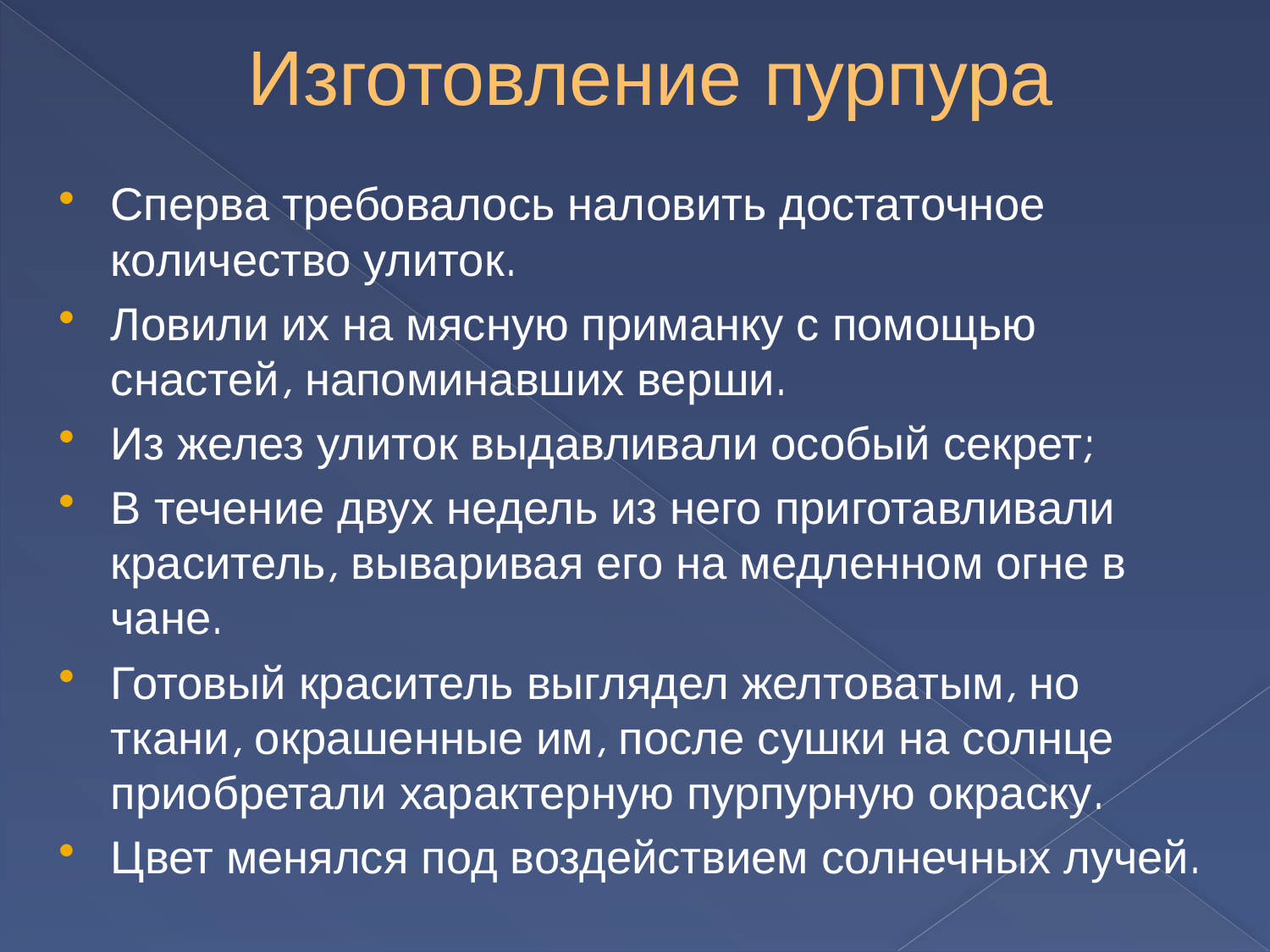

# Изготовление пурпура
Сперва требовалось наловить достаточное количество улиток.
Ловили их на мясную приманку с помощью снастей, напоминавших верши.
Из желез улиток выдавливали особый секрет;
В течение двух недель из него приготавливали краситель, вываривая его на медленном огне в чане.
Готовый краситель выглядел желтоватым, но ткани, окрашенные им, после сушки на солнце приобретали характерную пурпурную окраску.
Цвет менялся под воздействием солнечных лучей.